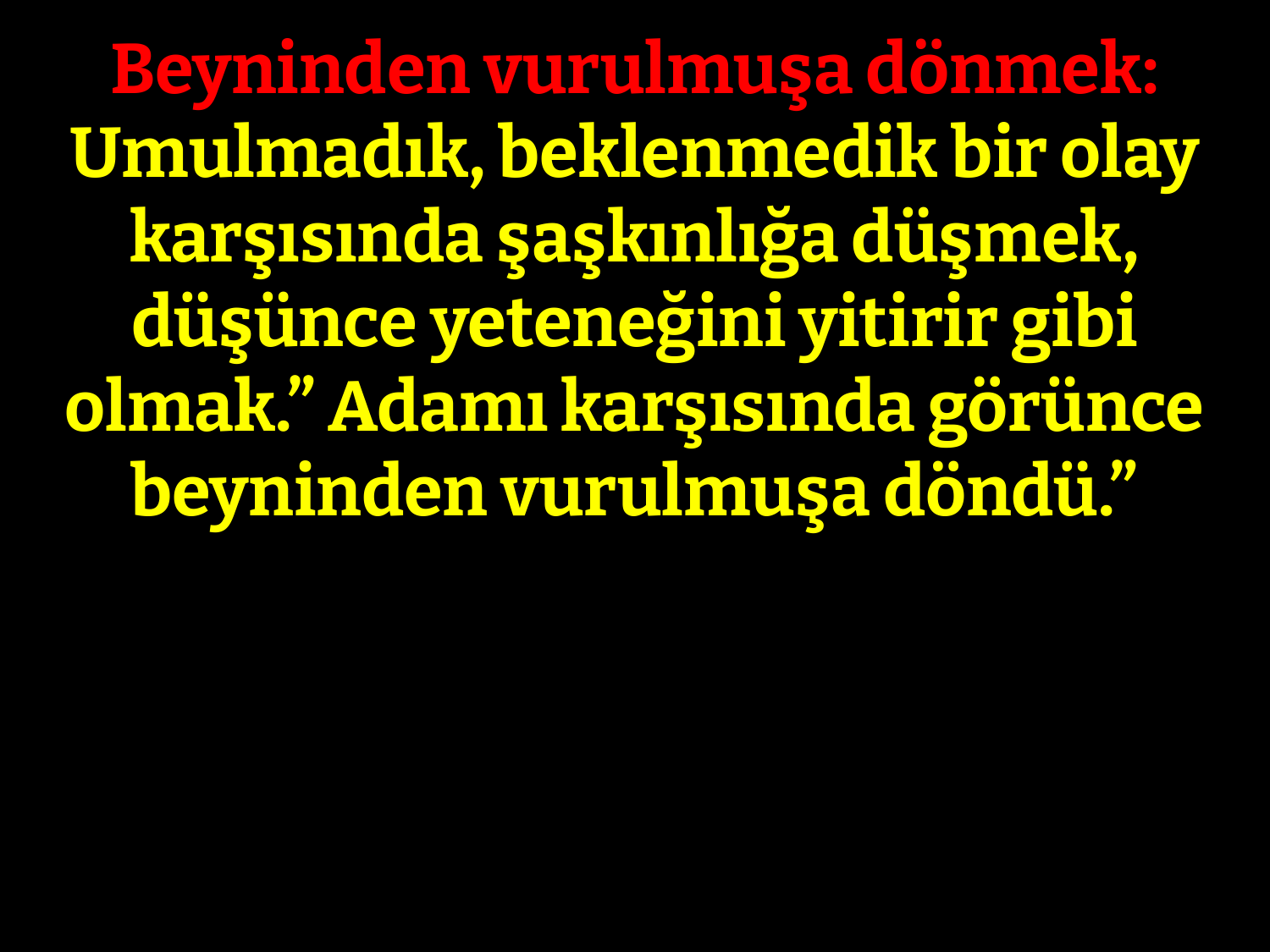

Beyninden vurulmuşa dönmek: Umulmadık, beklenmedik bir olay karşısında şaşkınlığa düşmek, düşünce yeteneğini yitirir gibi olmak.” Adamı karşısında görünce beyninden vurulmuşa döndü.”
#